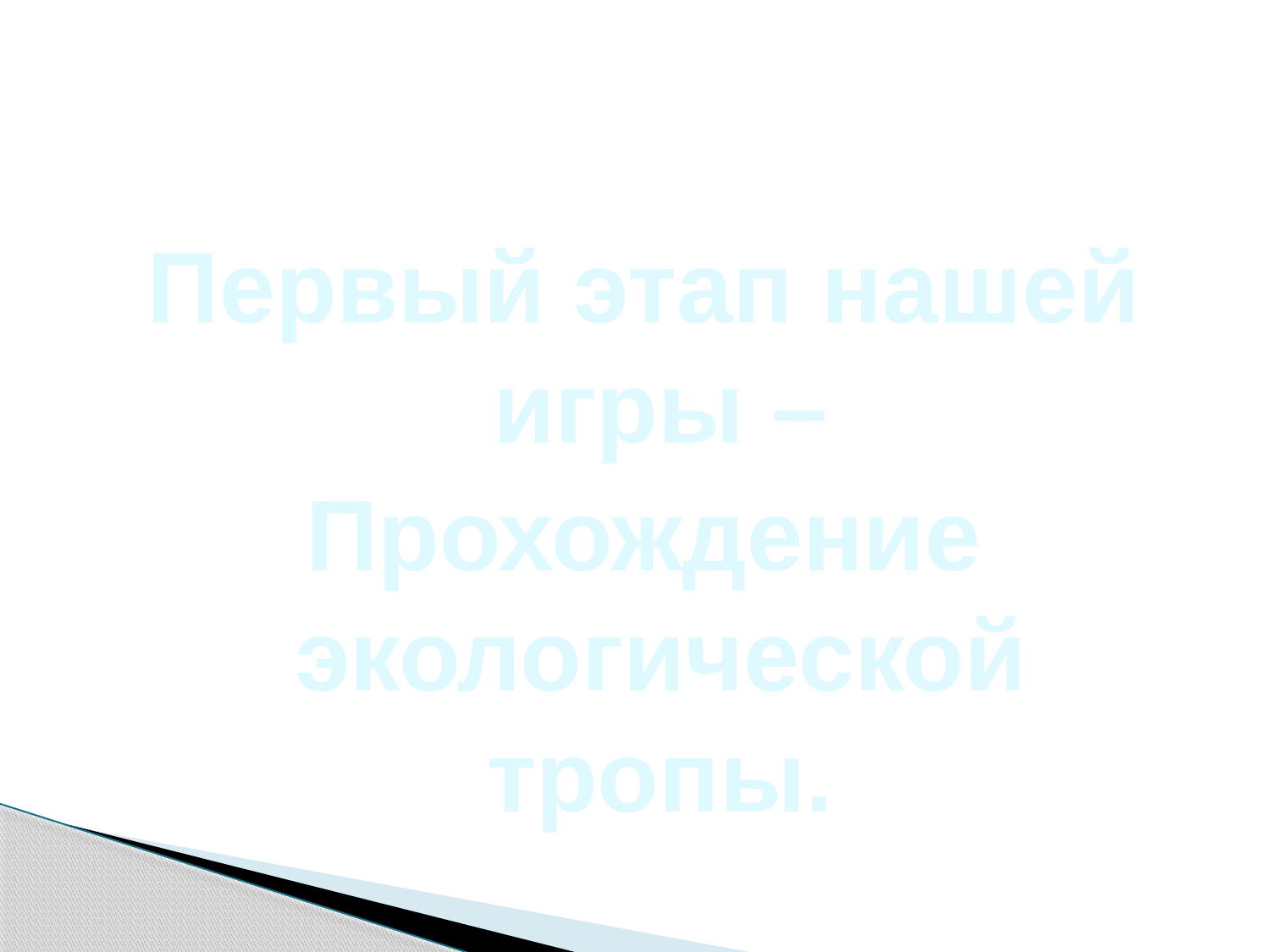

#
Первый этап нашей игры –
Прохождение экологической тропы.